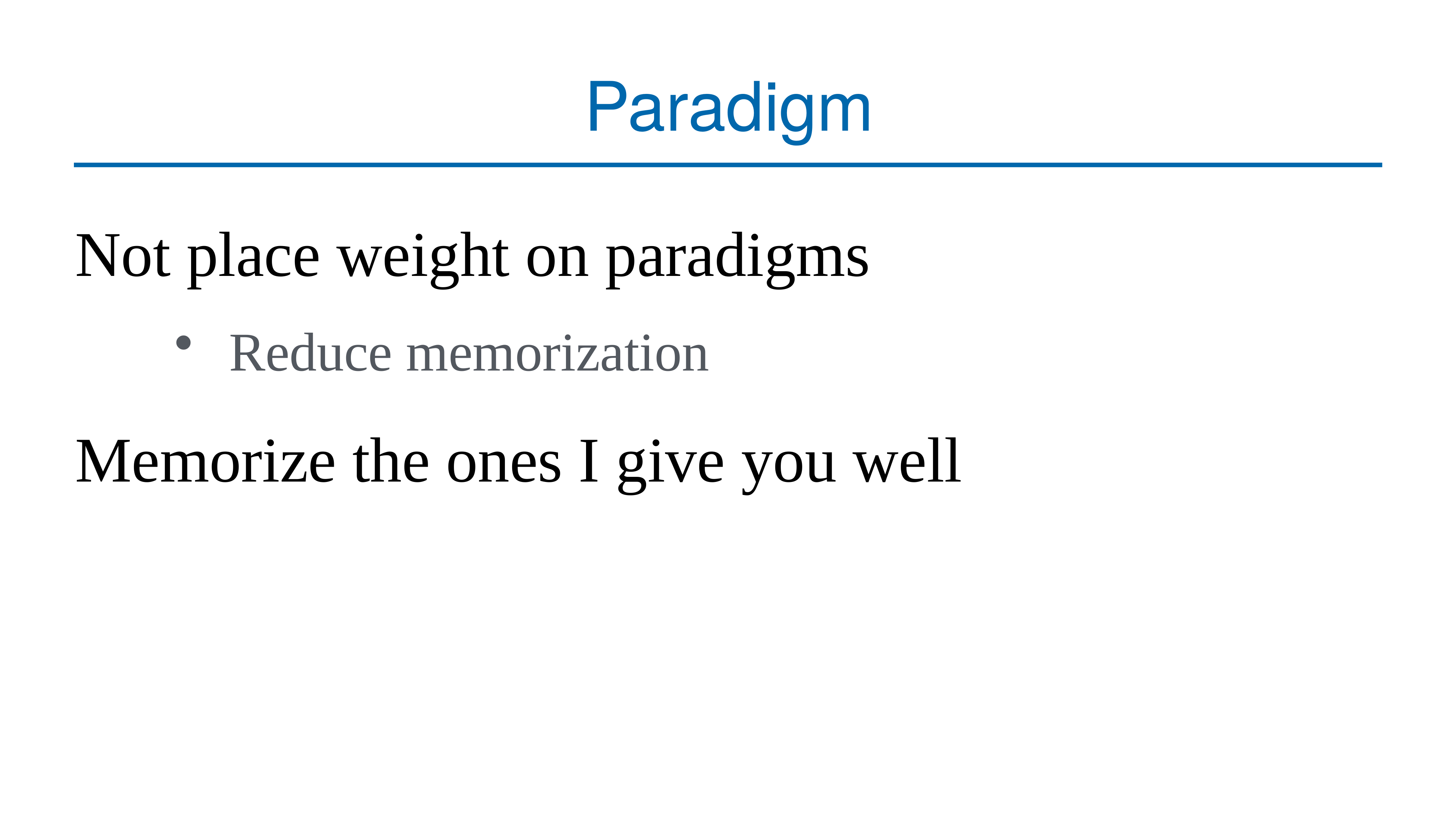

# Paradigm
Not place weight on paradigms
Reduce memorization
Memorize the ones I give you well